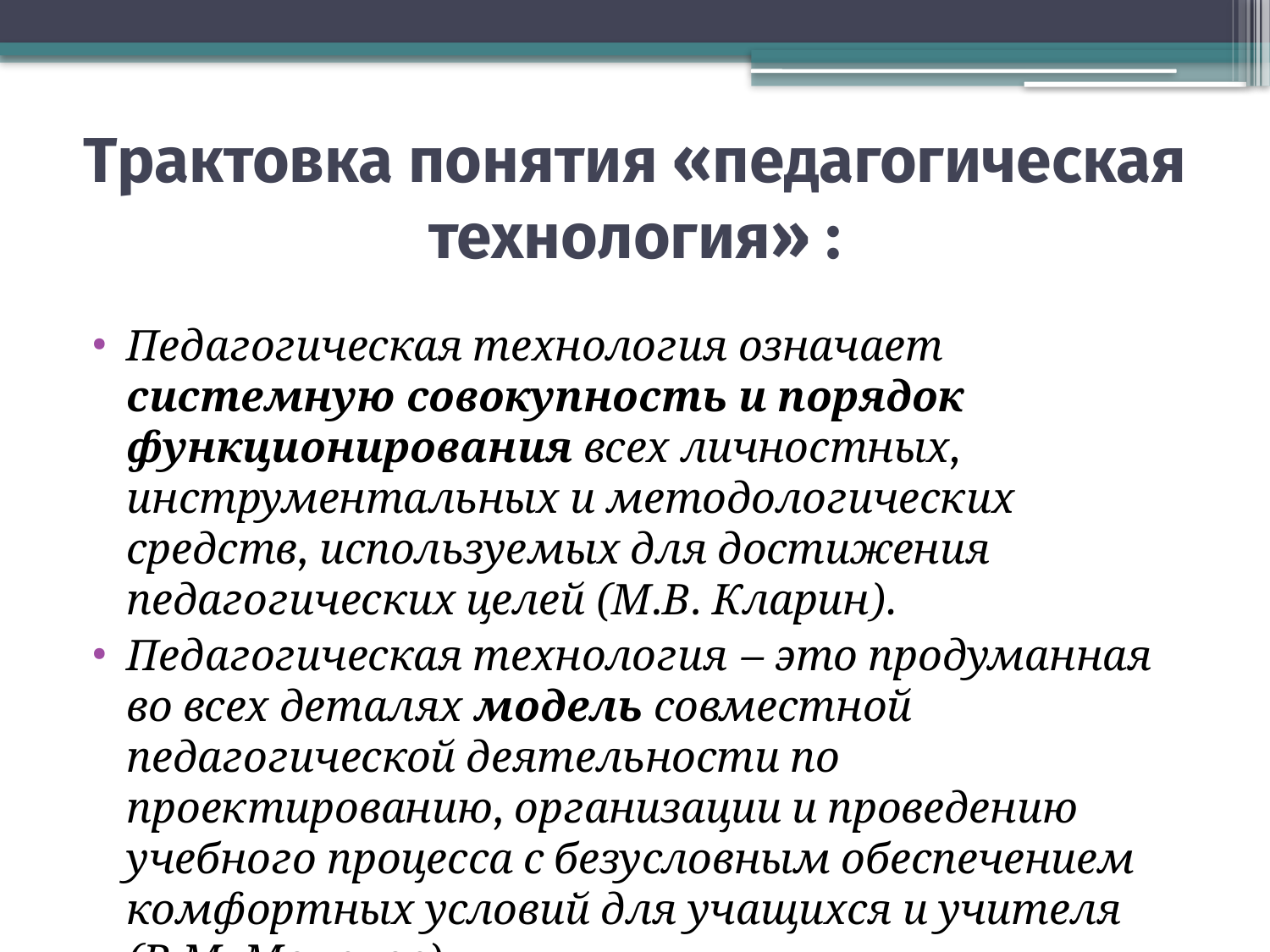

# Трактовка понятия «педагогическая технология» :
Педагогическая технология означает системную совокупность и порядок функционирования всех личностных, инструментальных и методологических средств, используемых для достижения педагогических целей (М.В. Кларин).
Педагогическая технология – это продуманная во всех деталях модель совместной педагогической деятельности по проектированию, организации и проведению учебного процесса с безусловным обеспечением комфортных условий для учащихся и учителя (В.М. Монахов).